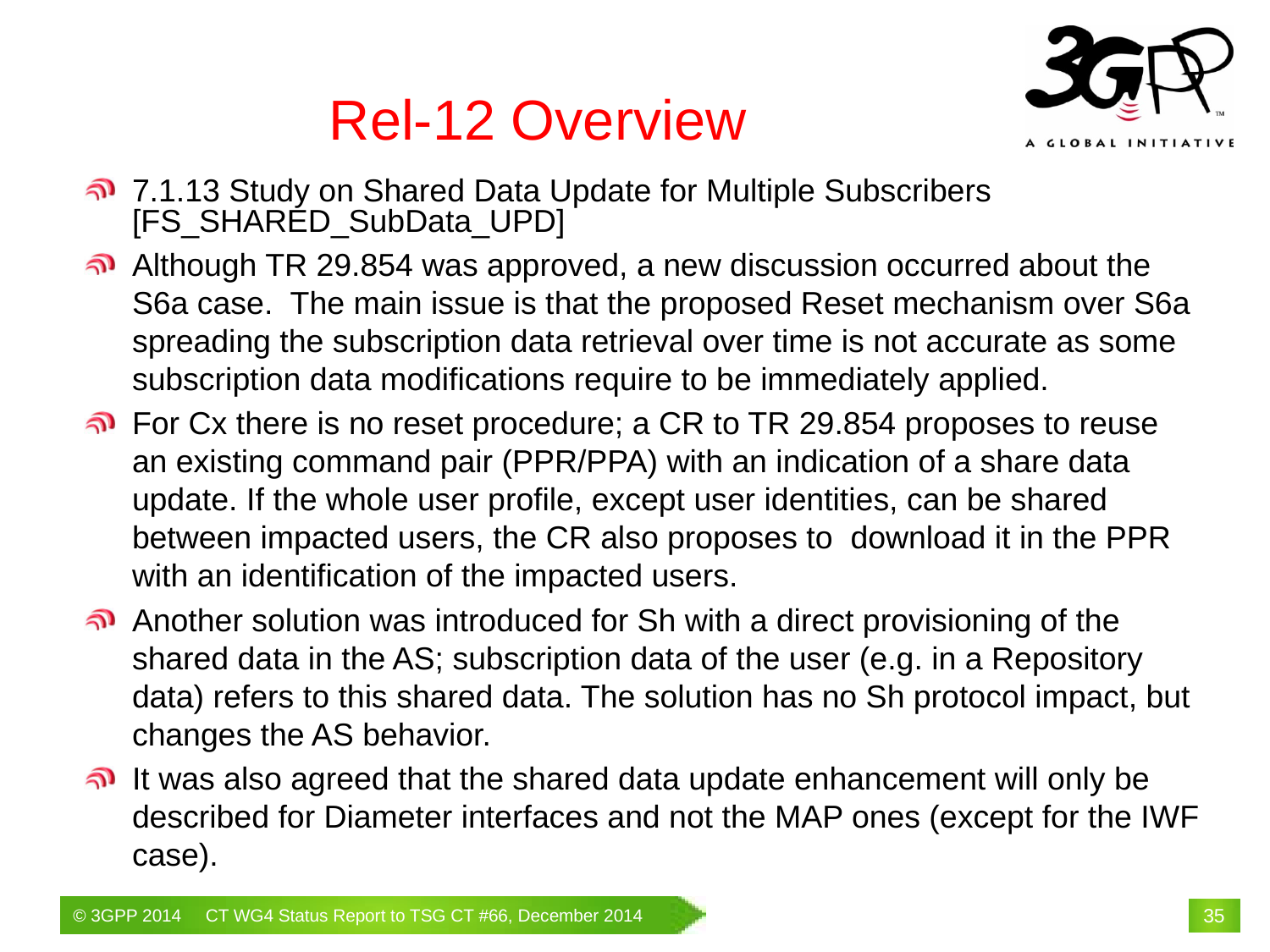

# Rel-12 Overview
7.1.13 Study on Shared Data Update for Multiple Subscribers [FS_SHARED_SubData_UPD]
Although TR 29.854 was approved, a new discussion occurred about the S6a case.  The main issue is that the proposed Reset mechanism over S6a spreading the subscription data retrieval over time is not accurate as some subscription data modifications require to be immediately applied.
For Cx there is no reset procedure; a CR to TR 29.854 proposes to reuse an existing command pair (PPR/PPA) with an indication of a share data update. If the whole user profile, except user identities, can be shared between impacted users, the CR also proposes to  download it in the PPR with an identification of the impacted users.
Another solution was introduced for Sh with a direct provisioning of the shared data in the AS; subscription data of the user (e.g. in a Repository data) refers to this shared data. The solution has no Sh protocol impact, but changes the AS behavior.
It was also agreed that the shared data update enhancement will only be described for Diameter interfaces and not the MAP ones (except for the IWF case).